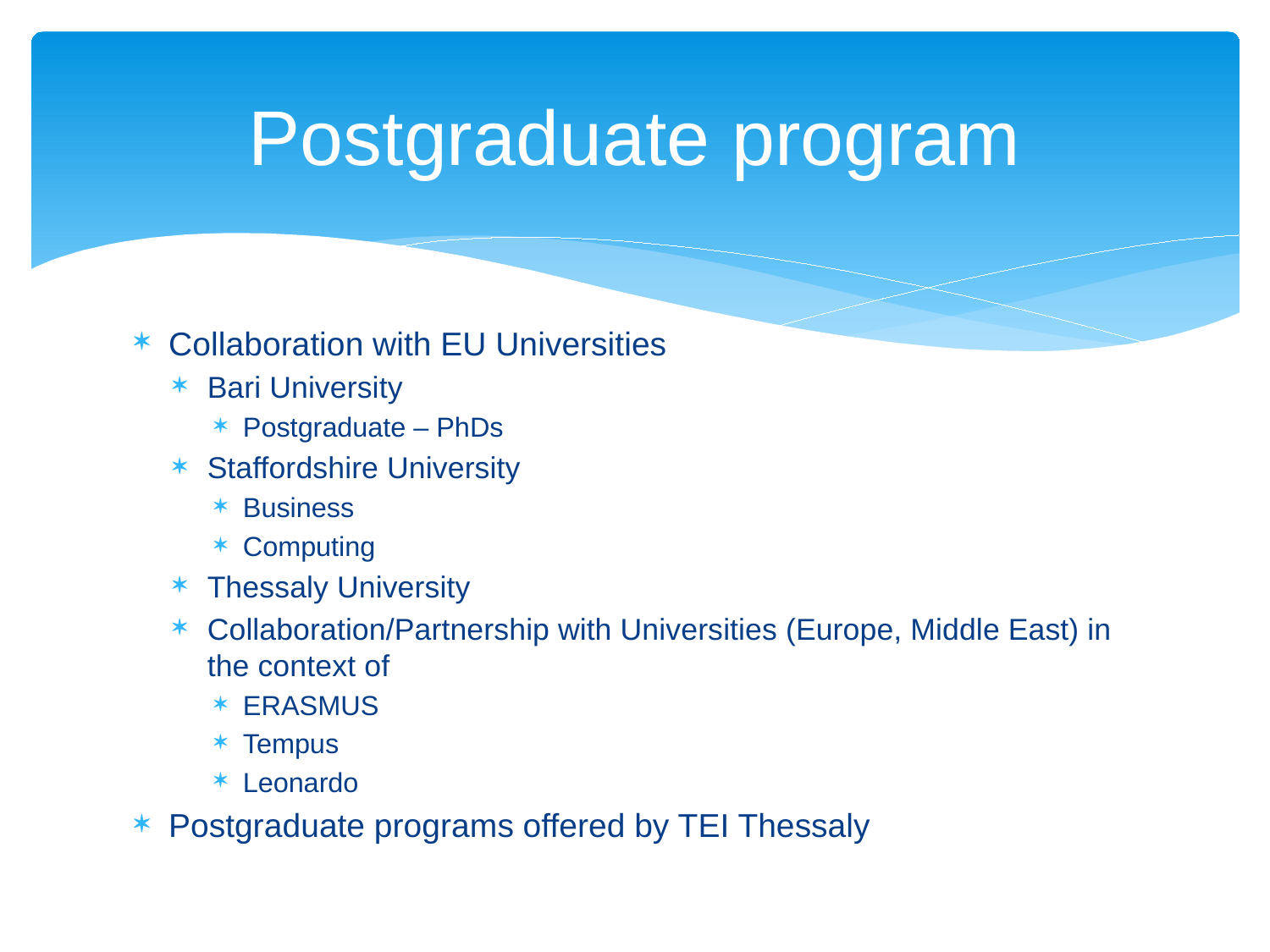

# Postgraduate program
Collaboration with EU Universities
Bari University
Postgraduate – PhDs
Staffordshire University
Business
Computing
Thessaly University
Collaboration/Partnership with Universities (Europe, Middle East) in the context of
ERASMUS
Tempus
Leonardo
Postgraduate programs offered by TEI Thessaly